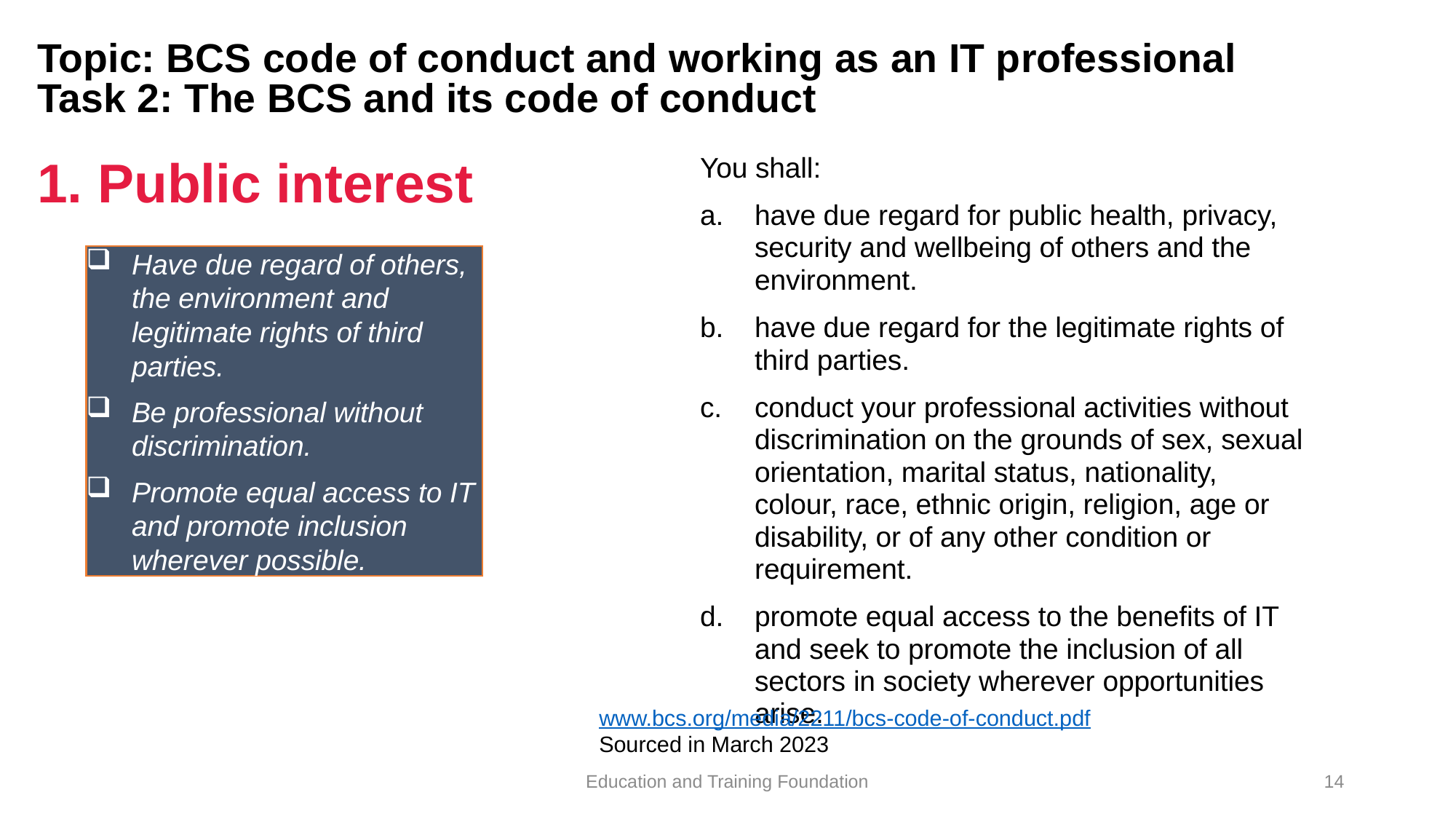

# Topic: BCS code of conduct and working as an IT professional Task 2: The BCS and its code of conduct
You shall:
have due regard for public health, privacy, security and wellbeing of others and the environment.
have due regard for the legitimate rights of third parties.
conduct your professional activities without discrimination on the grounds of sex, sexual orientation, marital status, nationality, colour, race, ethnic origin, religion, age or disability, or of any other condition or requirement.
promote equal access to the benefits of IT and seek to promote the inclusion of all sectors in society wherever opportunities arise.
1. Public interest
Have due regard of others, the environment and legitimate rights of third parties.
Be professional without discrimination.
Promote equal access to IT and promote inclusion wherever possible.
www.bcs.org/media/2211/bcs-code-of-conduct.pdf
Sourced in March 2023
Education and Training Foundation
14